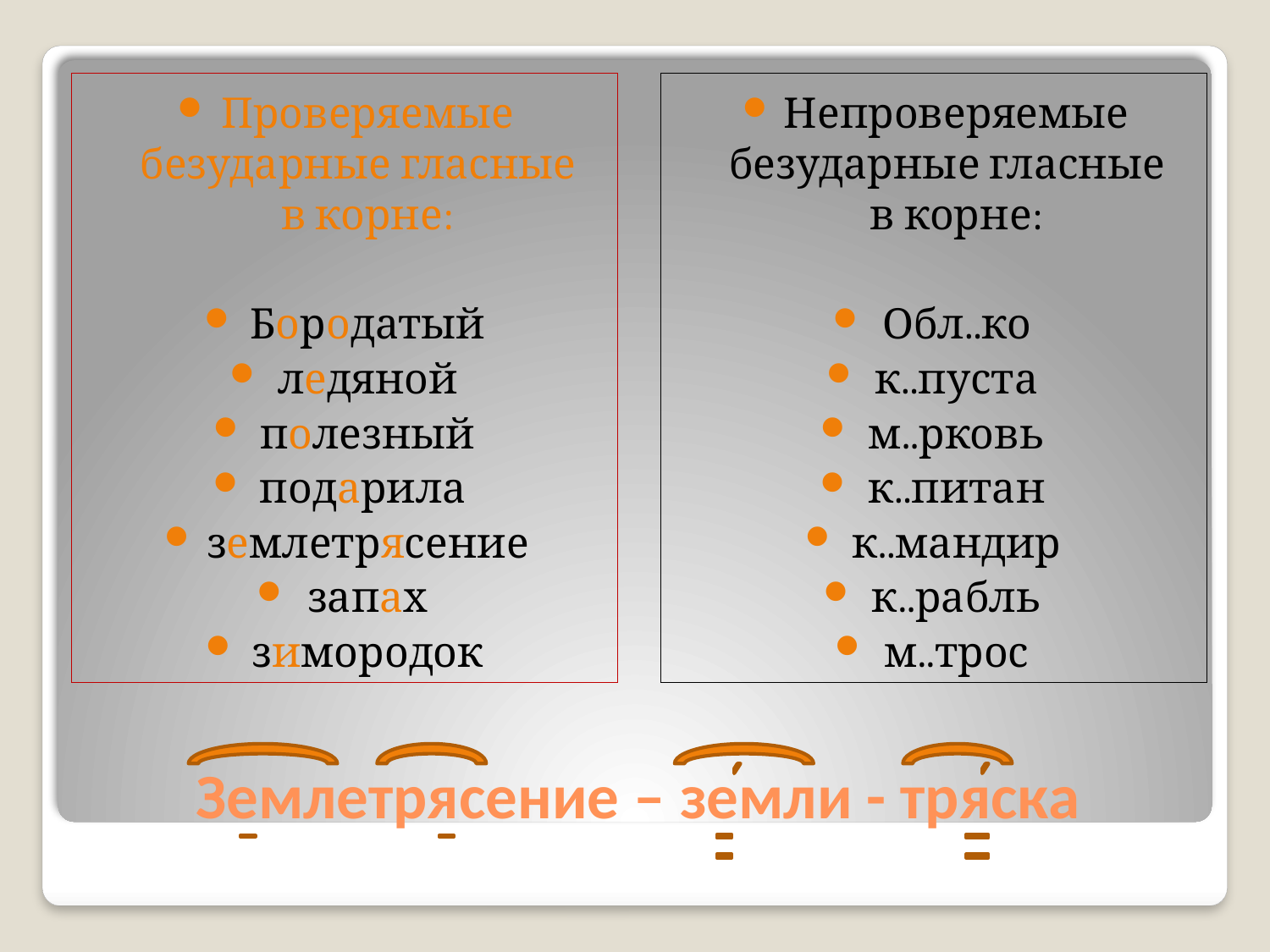

Проверяемые безударные гласные   в корне:

Бородатый
ледяной
полезный
подарила
землетрясение
запах
зимородок

Непроверяемые безударные гласные   в корне:

Обл..ко
к..пуста
м..рковь
к..питан
к..мандир
к..рабль
м..трос

# Землетрясение – земли - тряска